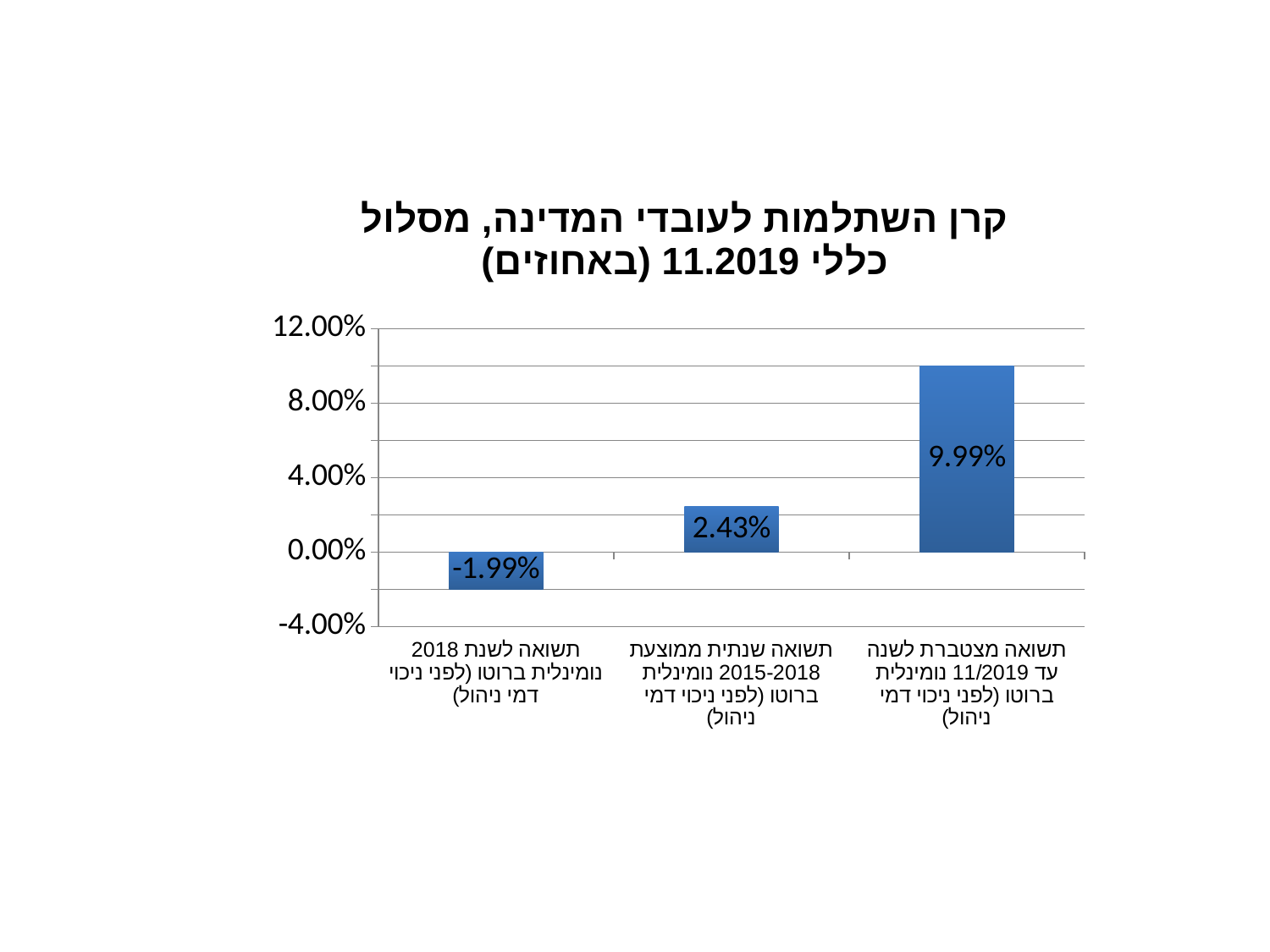

### Chart: קרן השתלמות לעובדי המדינה, מסלול כללי 11.2019 (באחוזים)

| Category | קרן השתלמות לעובדי המדינה, מסלול כללי 03.2017 (באחוזים) | עמודה1 | עמודה2 |
|---|---|---|---|
| תשואה לשנת 2018 נומינלית ברוטו (לפני ניכוי דמי ניהול) | -0.0199 | None | None |
| תשואה שנתית ממוצעת 2015-2018 נומינלית ברוטו (לפני ניכוי דמי ניהול) | 0.0243 | None | None |
| תשואה מצטברת לשנה עד 11/2019 נומינלית ברוטו (לפני ניכוי דמי ניהול) | 0.0999 | None | None |